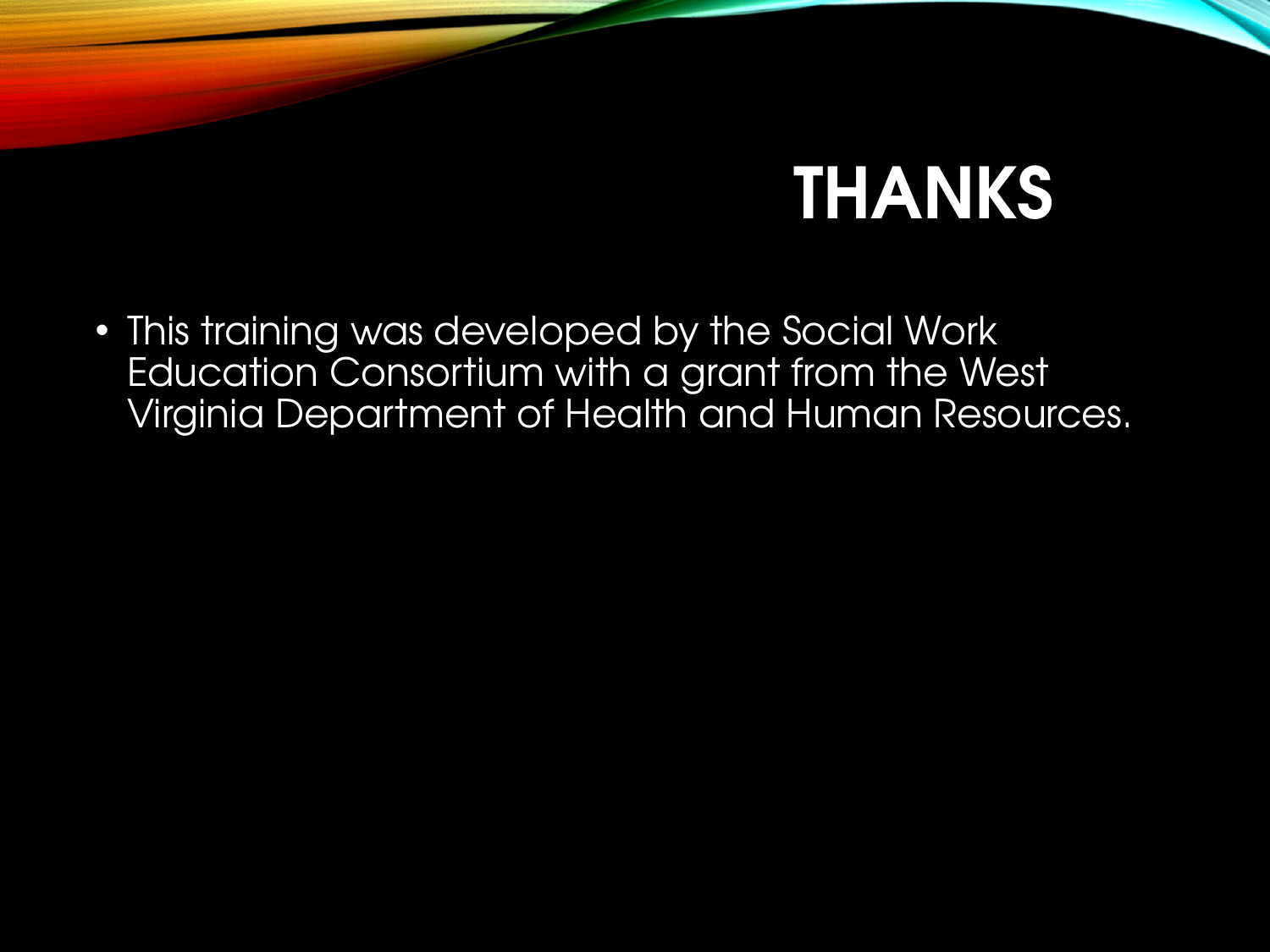

# Thanks
This training was developed by the Social Work Education Consortium with a grant from the West Virginia Department of Health and Human Resources.